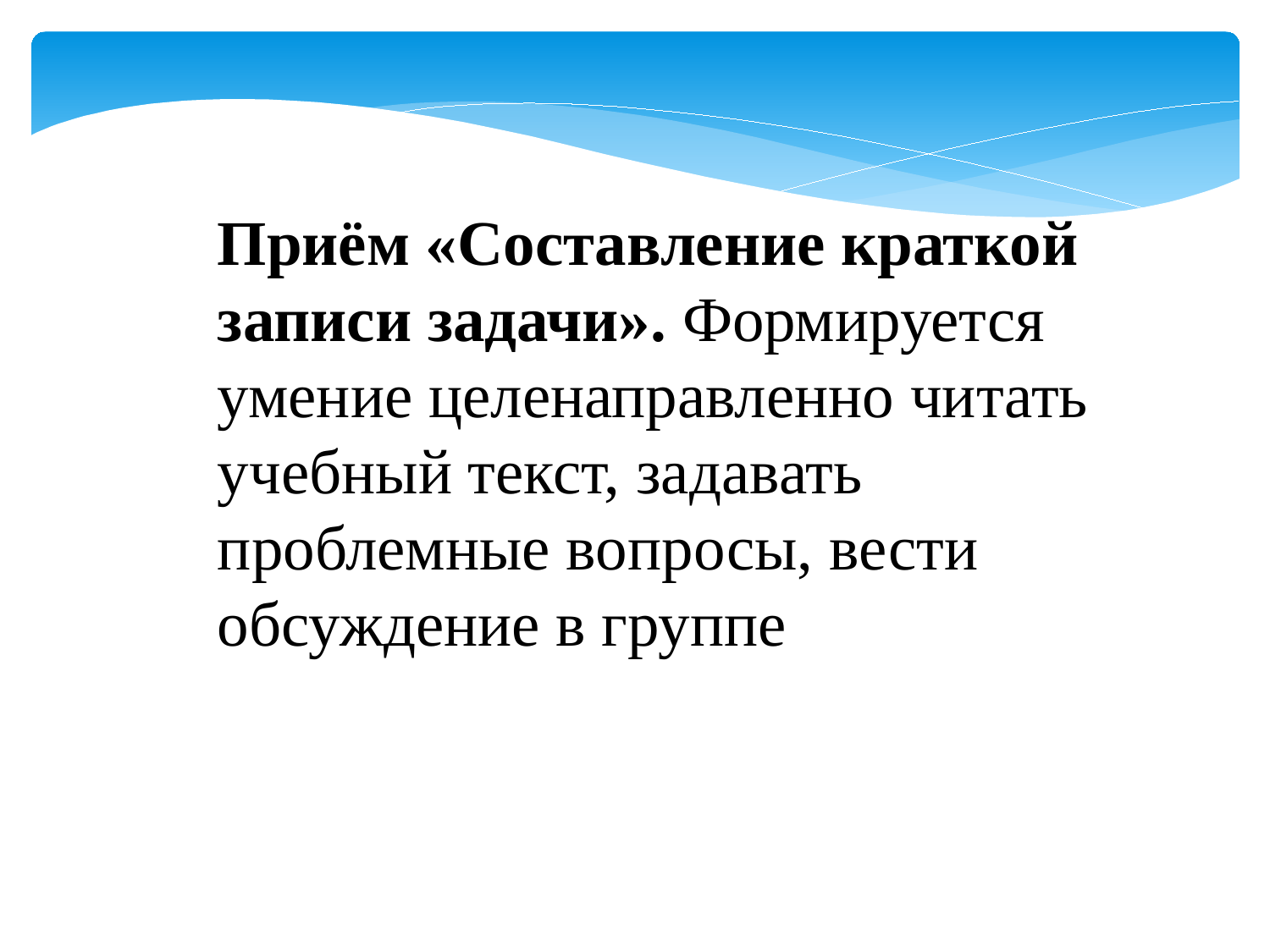

Приём «Составление краткой записи задачи». Формируется умение целенаправленно читать учебный текст, задавать проблемные вопросы, вести обсуждение в группе